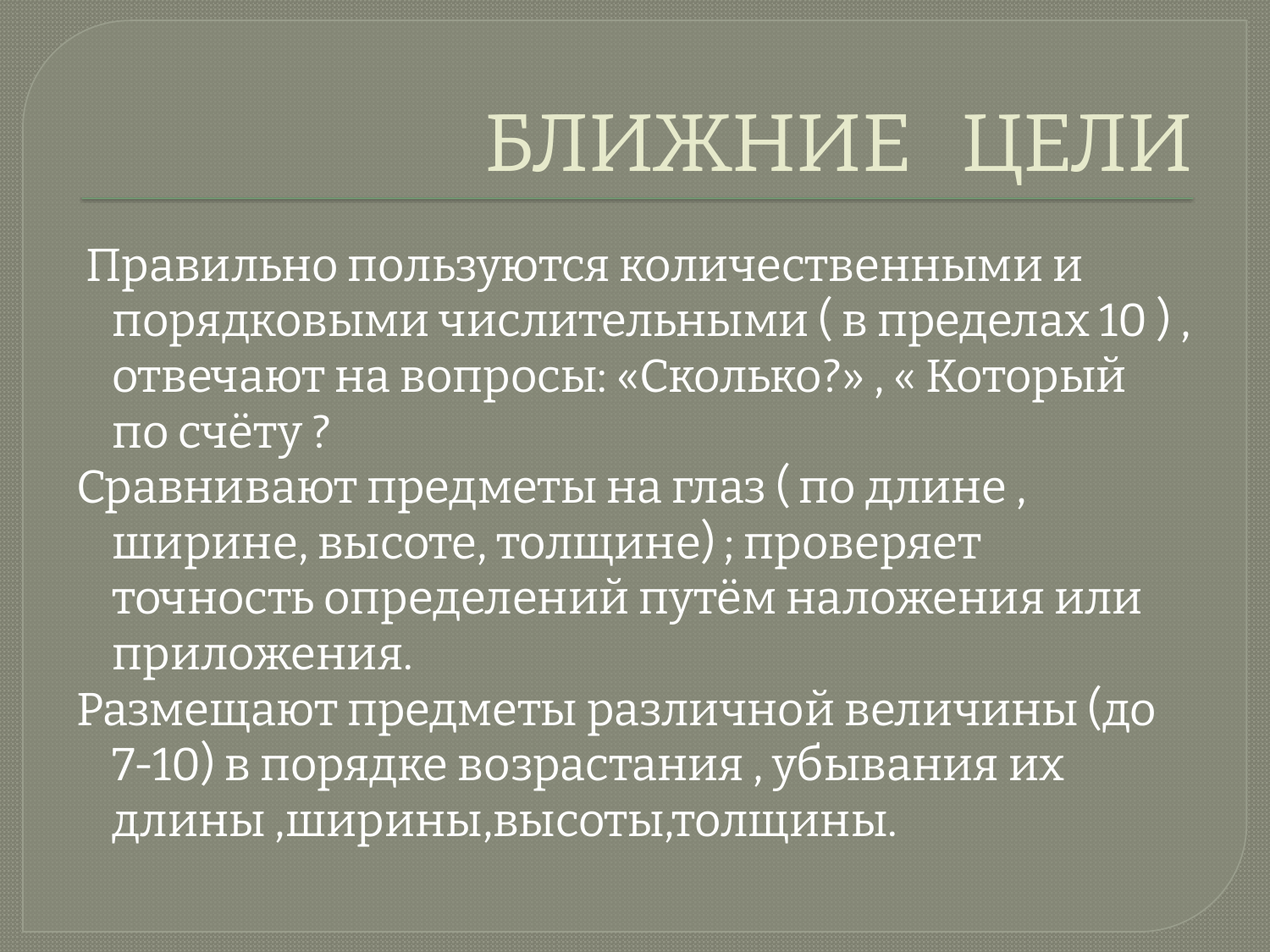

# БЛИЖНИЕ   ЦЕЛИ
 Правильно пользуются количественными и порядковыми числительными ( в пределах 10 ) , отвечают на вопросы: «Сколько?» , « Который по счёту ?
Сравнивают предметы на глаз ( по длине , ширине, высоте, толщине) ; проверяет точность определений путём наложения или приложения.
Размещают предметы различной величины (до 7-10) в порядке возрастания , убывания их длины ,ширины,высоты,толщины.